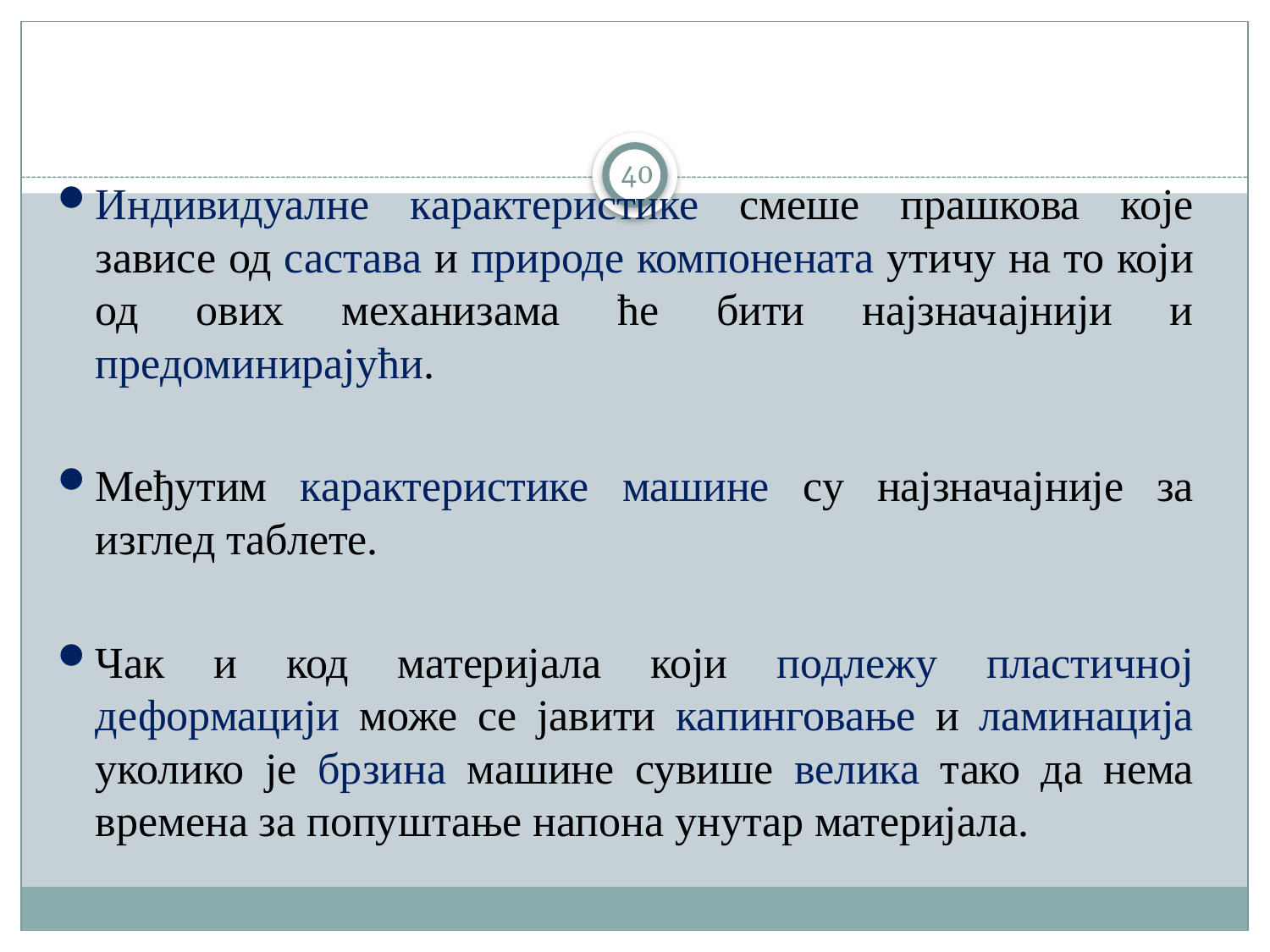

Индивидуалне карактеристике смеше прашкова које зависе од састава и природе компонената утичу на то који од ових механизама ће бити најзначајнији и предоминирајући.

Међутим карактеристике машине су најзначајније за изглед таблете.

Чак и код материјала који подлежу пластичној деформацији може се јавити капинговање и ламинација уколико је брзина машине сувише велика тако да нема времена за попуштање напона унутар материјала.
40